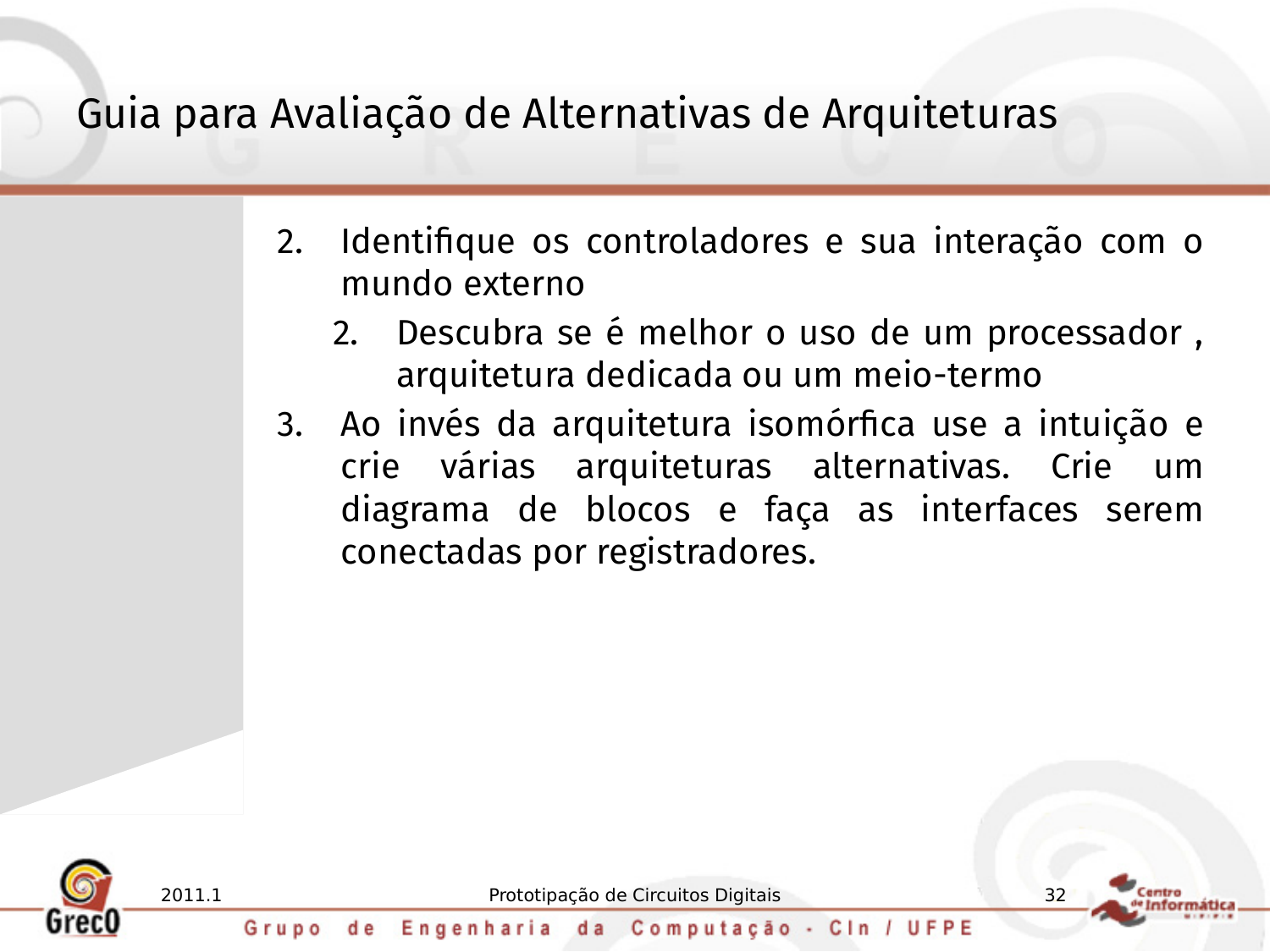

# Guia para Avaliação de Alternativas de Arquiteturas
Identifique os controladores e sua interação com o mundo externo
Descubra se é melhor o uso de um processador , arquitetura dedicada ou um meio-termo
Ao invés da arquitetura isomórfica use a intuição e crie várias arquiteturas alternativas. Crie um diagrama de blocos e faça as interfaces serem conectadas por registradores.

2011.1
Prototipação de Circuitos Digitais
32